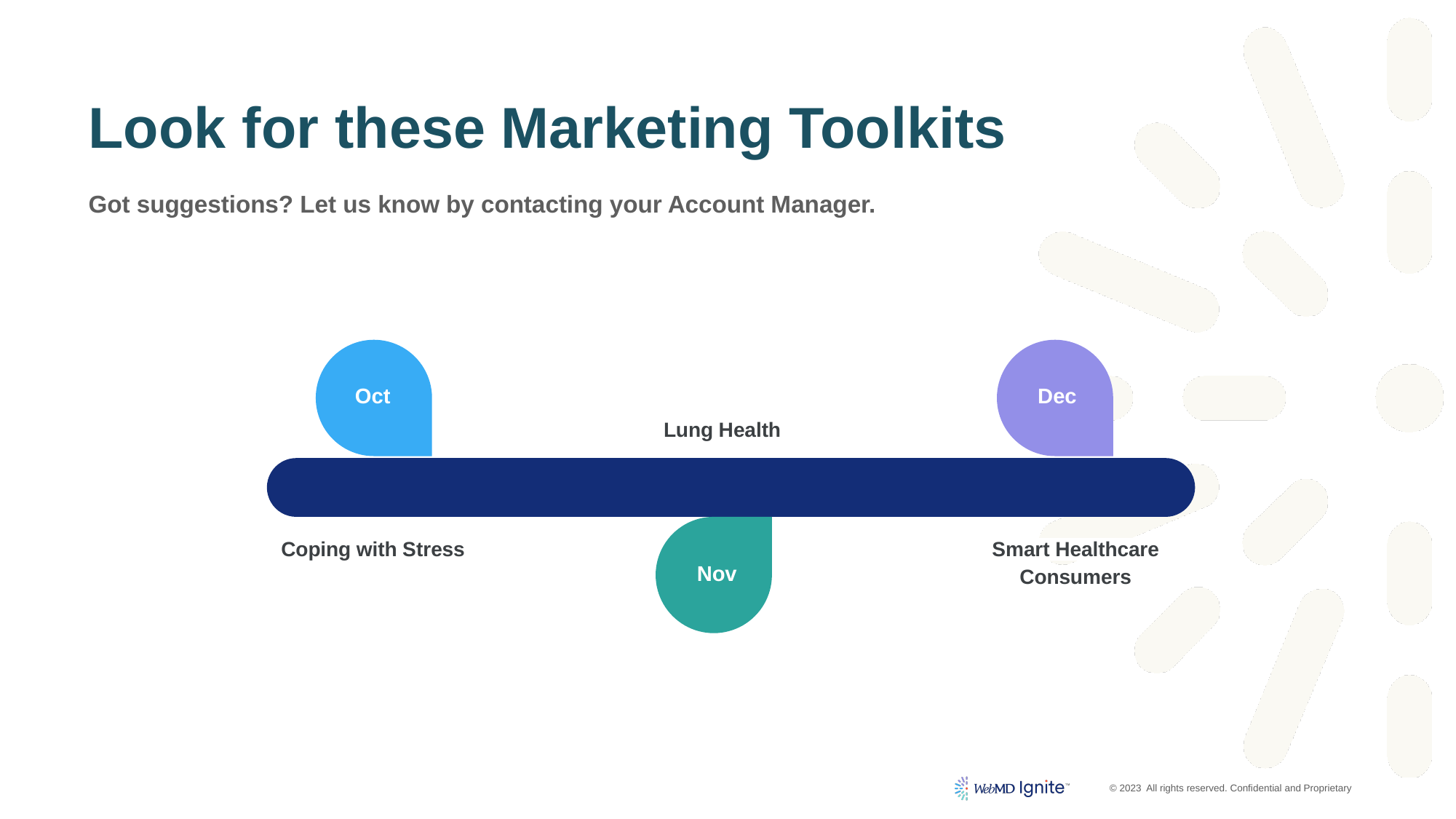

# Look for these Marketing Toolkits
Got suggestions? Let us know by contacting your Account Manager.
Lung Health
Oct
Dec
Coping with Stress
Smart Healthcare Consumers
Nov